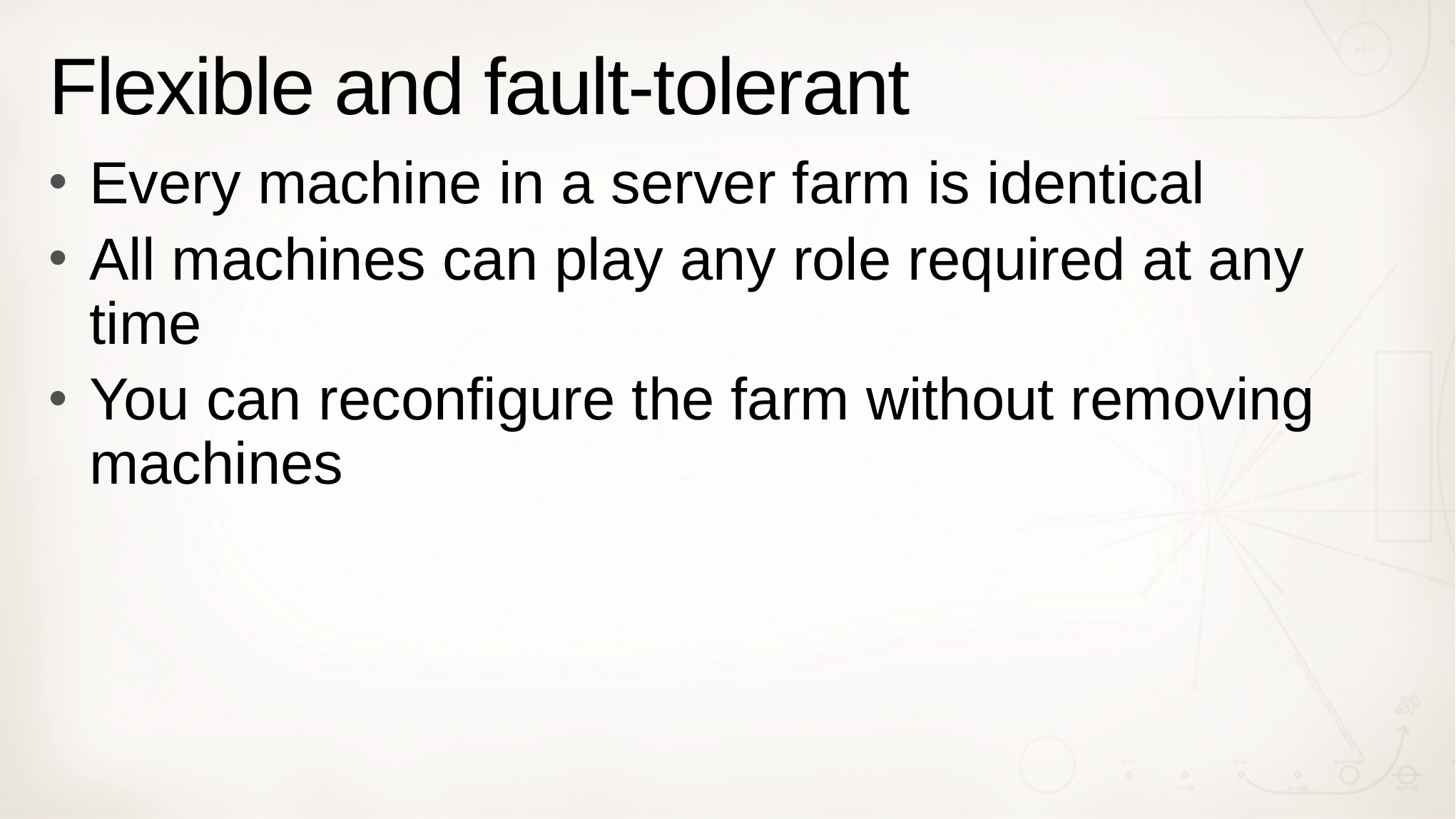

# Flexible and fault-tolerant
Every machine in a server farm is identical
All machines can play any role required at any time
You can reconfigure the farm without removing machines